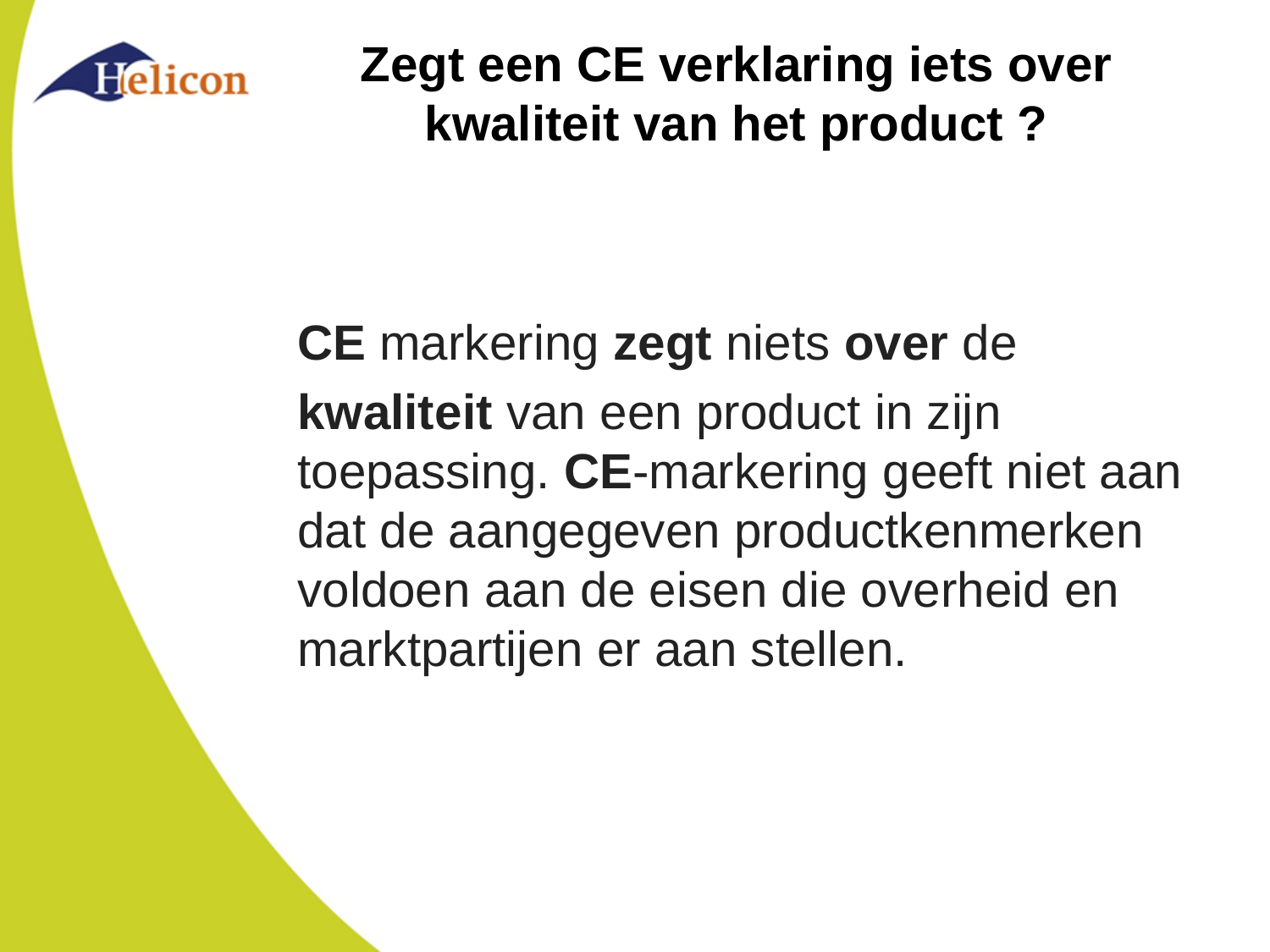

# Zegt een CE verklaring iets over kwaliteit van het product ?

CE markering zegt niets over de
kwaliteit van een product in zijn toepassing. CE-markering geeft niet aan dat de aangegeven productkenmerken voldoen aan de eisen die overheid en marktpartijen er aan stellen.